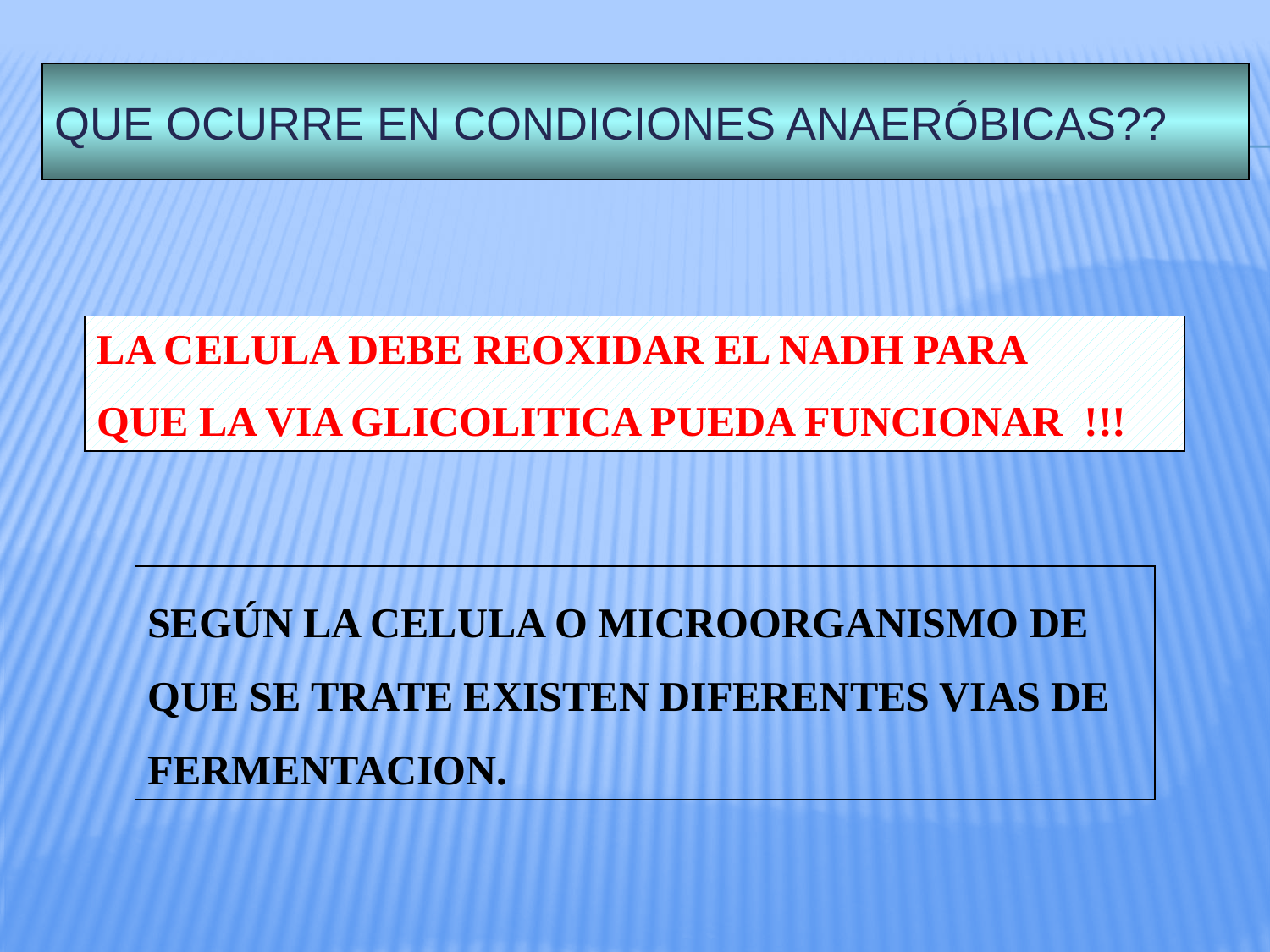

# QUE OCURRE EN CONDICIONES ANAERÓBICAS??
LA CELULA DEBE REOXIDAR EL NADH PARA
QUE LA VIA GLICOLITICA PUEDA FUNCIONAR  !!!
SEGÚN LA CELULA O MICROORGANISMO DE QUE SE TRATE EXISTEN DIFERENTES VIAS DE FERMENTACION.